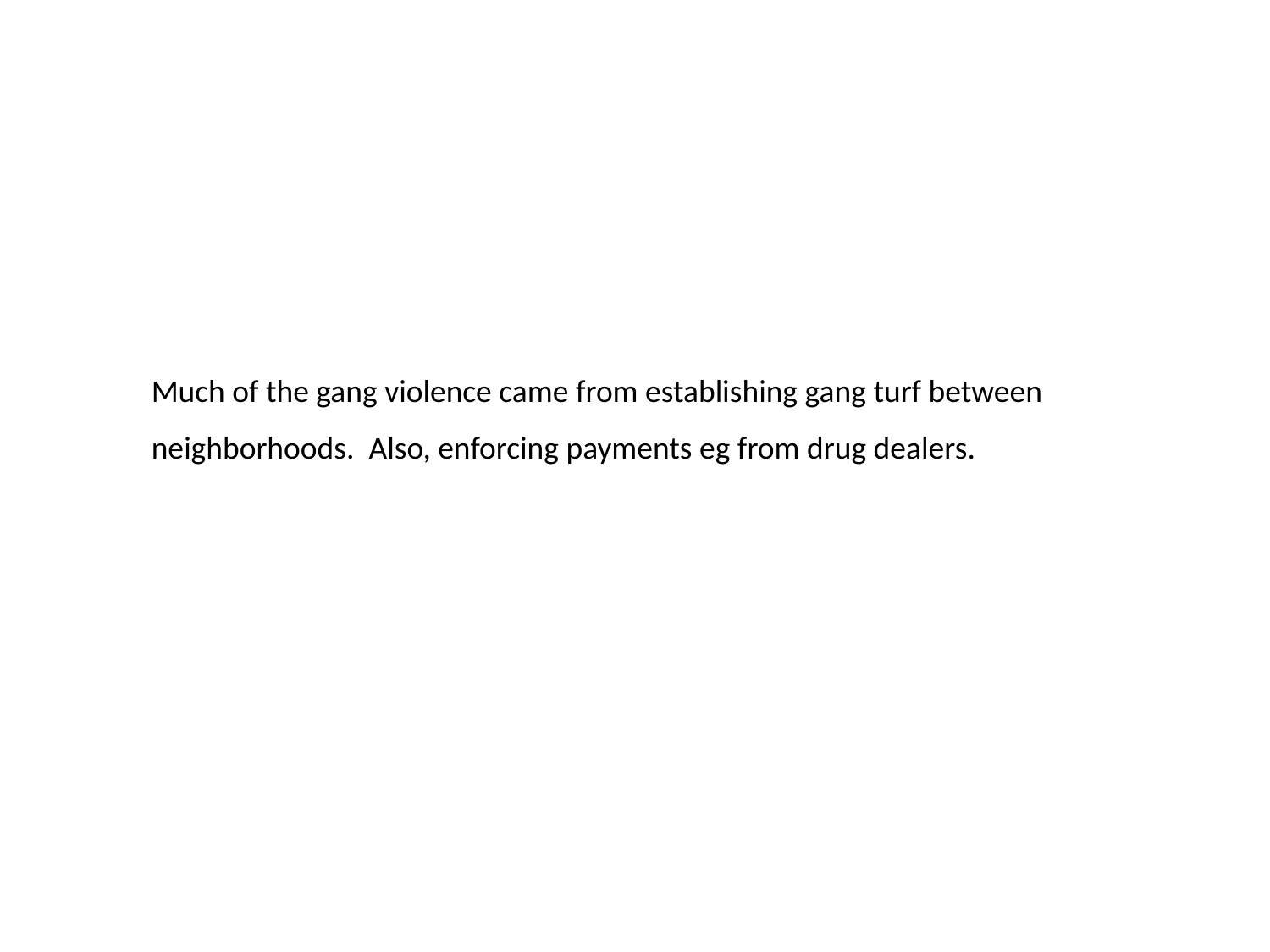

Much of the gang violence came from establishing gang turf between neighborhoods.  Also, enforcing payments eg from drug dealers.